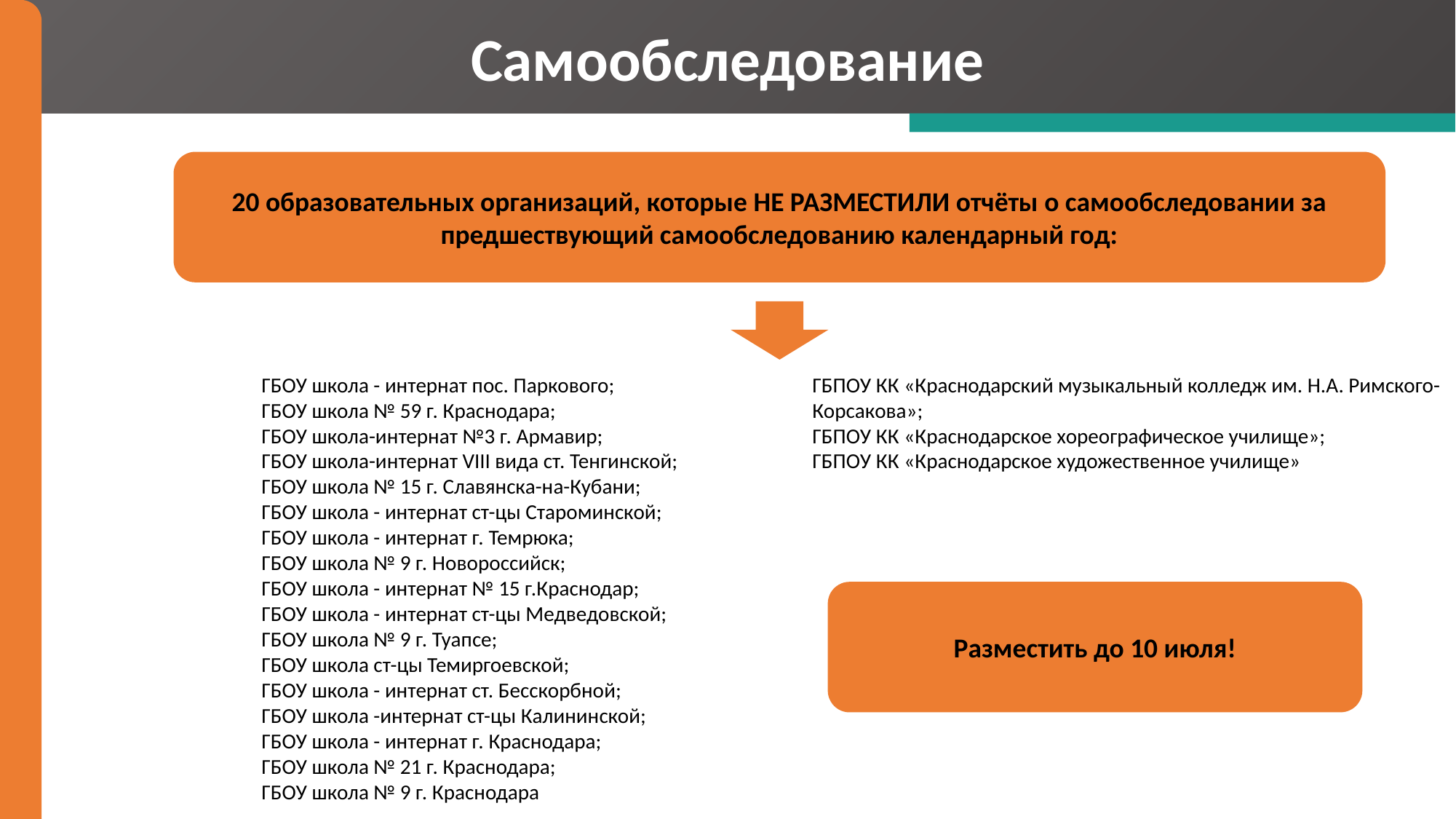

Самообследование

20 образовательных организаций, которые НЕ РАЗМЕСТИЛИ отчёты о самообследовании за предшествующий самообследованию календарный год:

ГБОУ школа - интернат пос. Паркового;
ГБОУ школа № 59 г. Краснодара;
ГБОУ школа-интернат №3 г. Армавир;
ГБОУ школа-интернат VIII вида ст. Тенгинской;
ГБОУ школа № 15 г. Славянска-на-Кубани;
ГБОУ школа - интернат ст-цы Староминской;
ГБОУ школа - интернат г. Темрюка;
ГБОУ школа № 9 г. Новороссийск;
ГБОУ школа - интернат № 15 г.Краснодар;
ГБОУ школа - интернат ст-цы Медведовской;
ГБОУ школа № 9 г. Туапсе;
ГБОУ школа ст-цы Темиргоевской;
ГБОУ школа - интернат ст. Бесскорбной;
ГБОУ школа -интернат ст-цы Калининской;
ГБОУ школа - интернат г. Краснодара;
ГБОУ школа № 21 г. Краснодара;
ГБОУ школа № 9 г. Краснодара
ГБПОУ КК «Краснодарский музыкальный колледж им. Н.А. Римского-Корсакова»;
ГБПОУ КК «Краснодарское хореографическое училище»;
ГБПОУ КК «Краснодарское художественное училище»

Разместить до 10 июля!